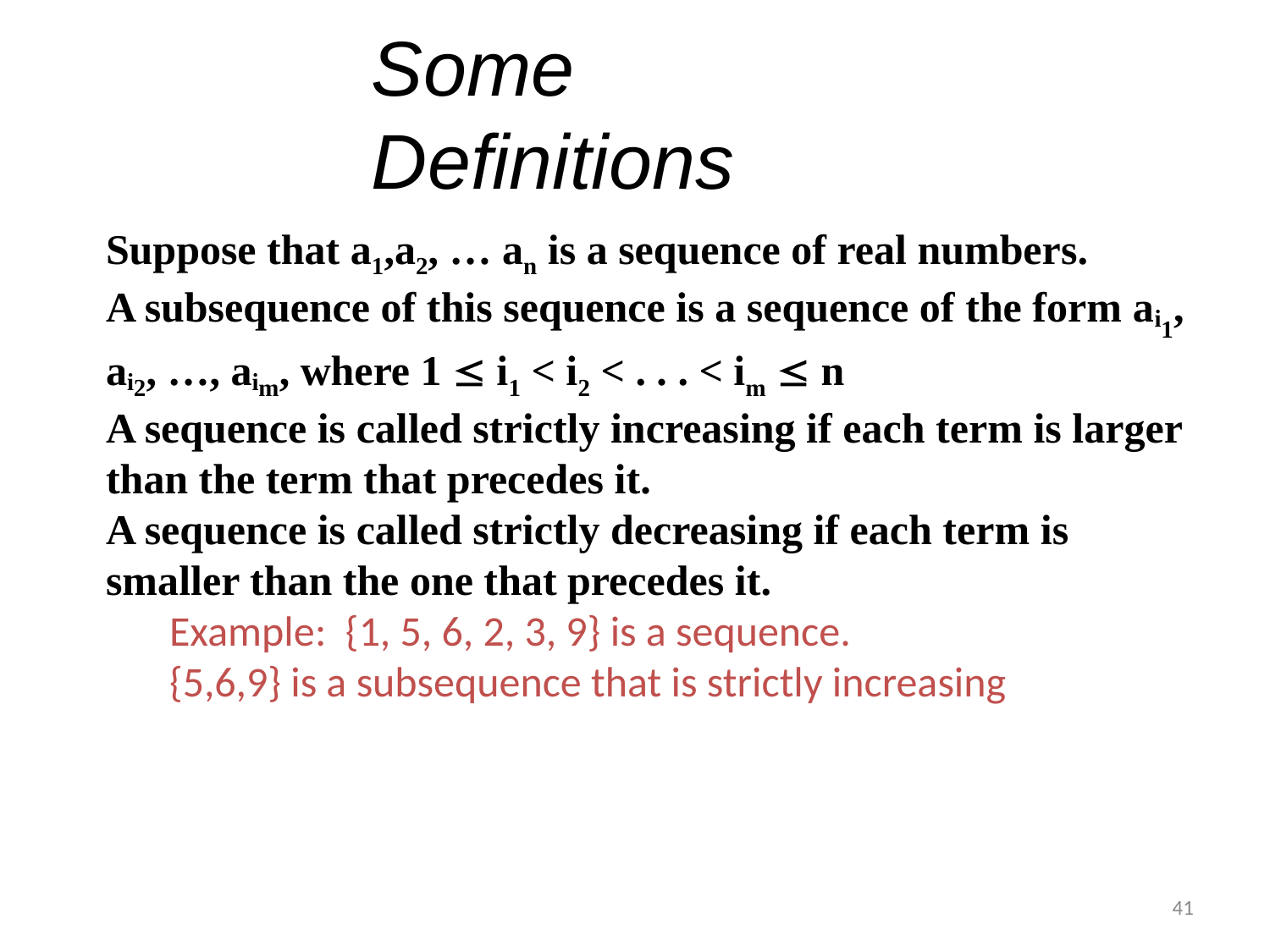

# Some Definitions
Suppose that a1,a2, … an is a sequence of real numbers.
A subsequence of this sequence is a sequence of the form ai1, ai2, …, aim, where 1 ≤ i1 < i2 < . . . < im ≤ n
A sequence is called strictly increasing if each term is larger than the term that precedes it.
A sequence is called strictly decreasing if each term is smaller than the one that precedes it.
Example:  {1, 5, 6, 2, 3, 9} is a sequence.
{5,6,9} is a subsequence that is strictly increasing
41